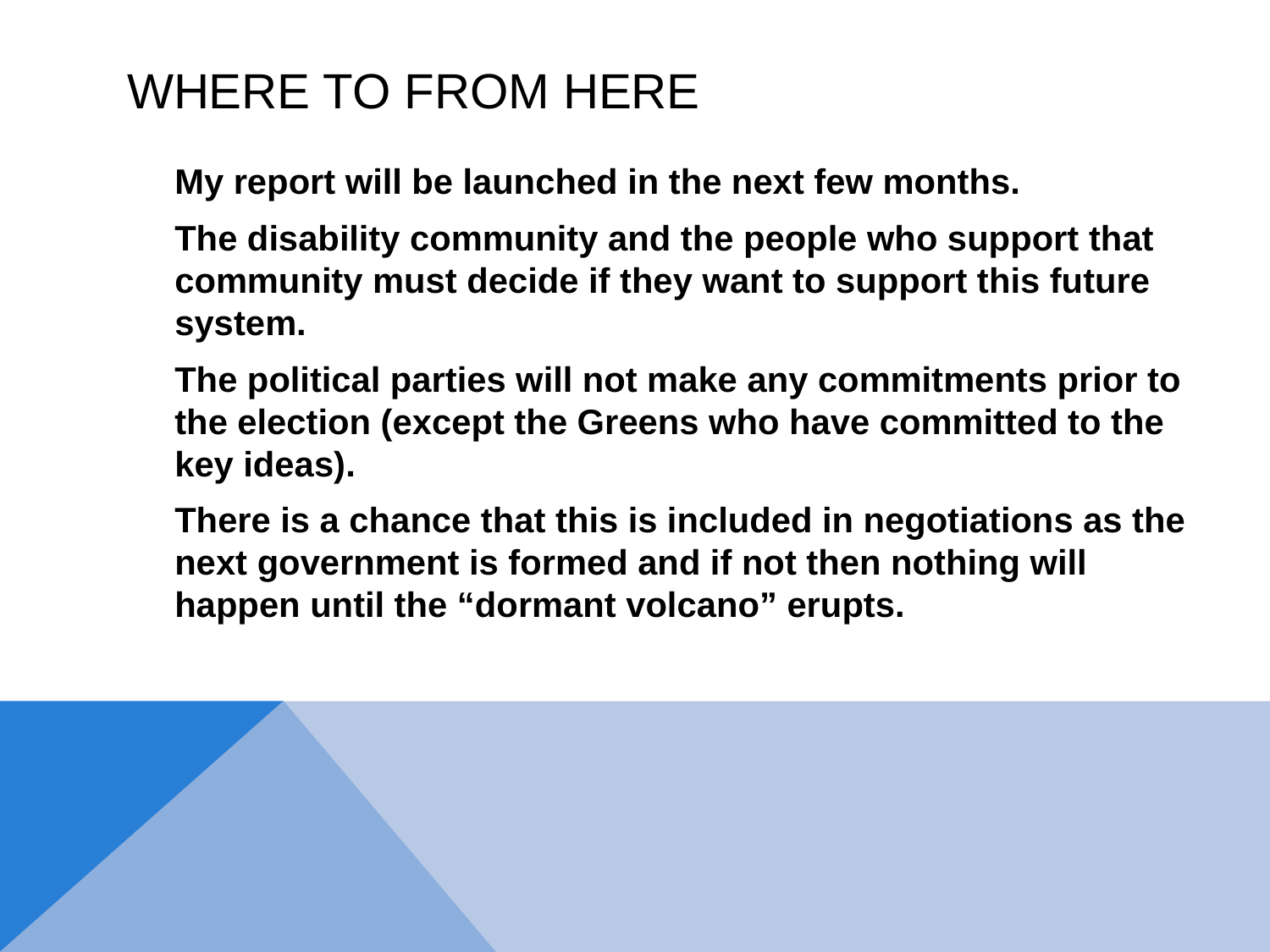

# Where to from here
	My report will be launched in the next few months.
	The disability community and the people who support that community must decide if they want to support this future system.
	The political parties will not make any commitments prior to the election (except the Greens who have committed to the key ideas).
	There is a chance that this is included in negotiations as the next government is formed and if not then nothing will happen until the “dormant volcano” erupts.